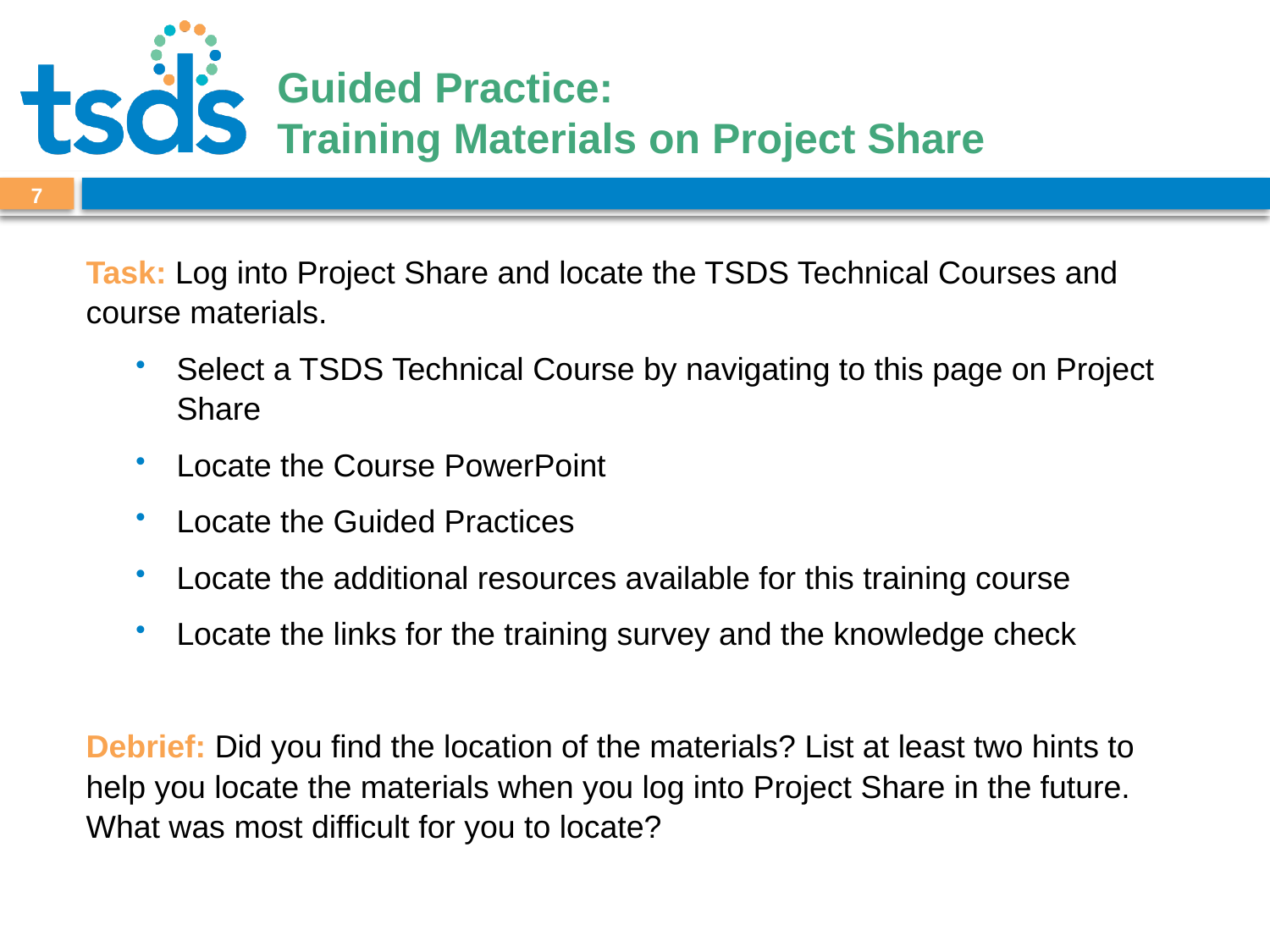

# Guided Practice: Training Materials on Project Share
7
Task: Log into Project Share and locate the TSDS Technical Courses and course materials.
Select a TSDS Technical Course by navigating to this page on Project Share
Locate the Course PowerPoint
Locate the Guided Practices
Locate the additional resources available for this training course
Locate the links for the training survey and the knowledge check

Debrief: Did you find the location of the materials? List at least two hints to help you locate the materials when you log into Project Share in the future. What was most difficult for you to locate?